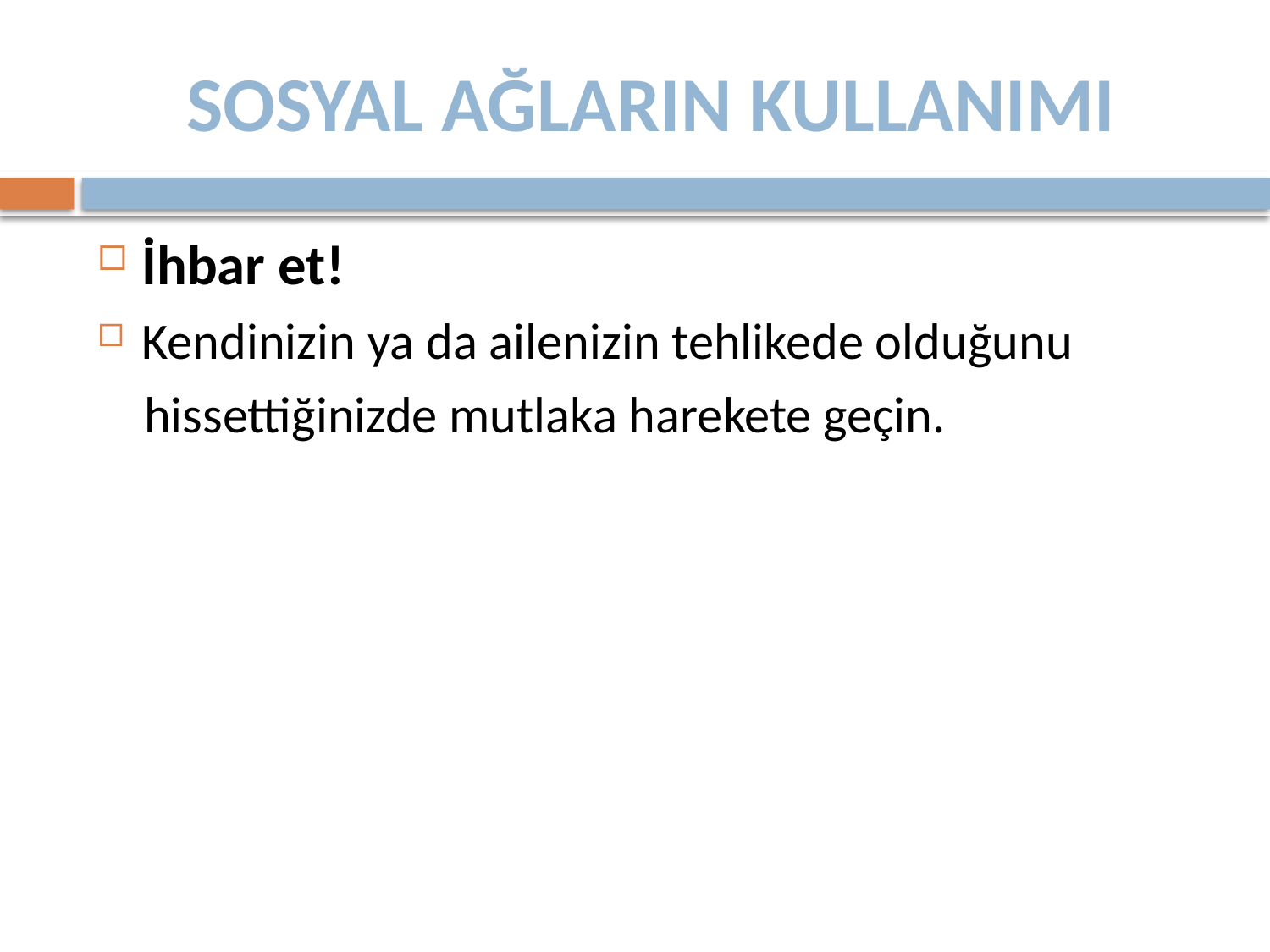

# SOSYAL AĞLARIN KULLANIMI
İhbar et!
Kendinizin ya da ailenizin tehlikede olduğunu
    hissettiğinizde mutlaka harekete geçin.